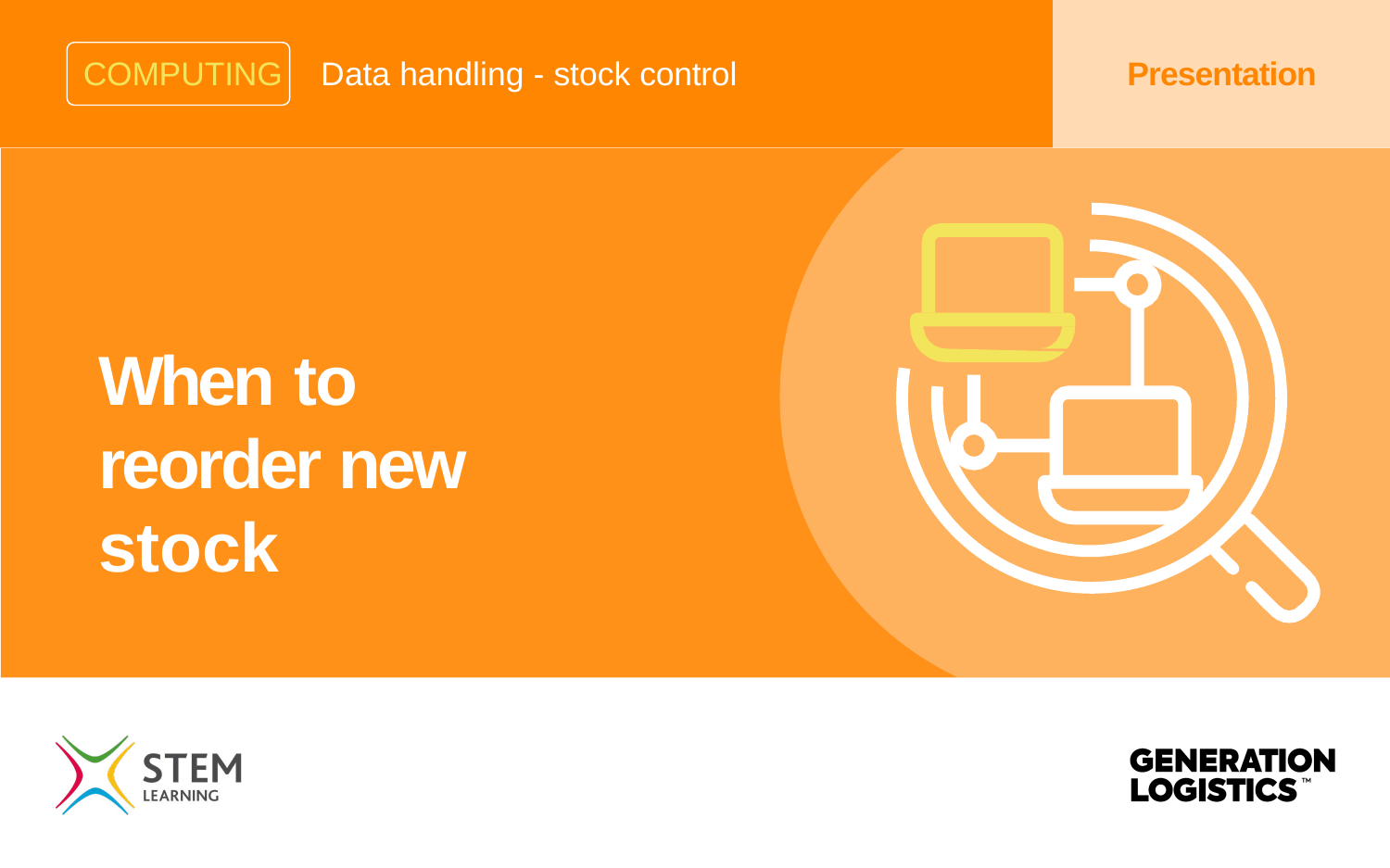

COMPUTING
Data handling - stock control
Presentation
When to reorder new stock